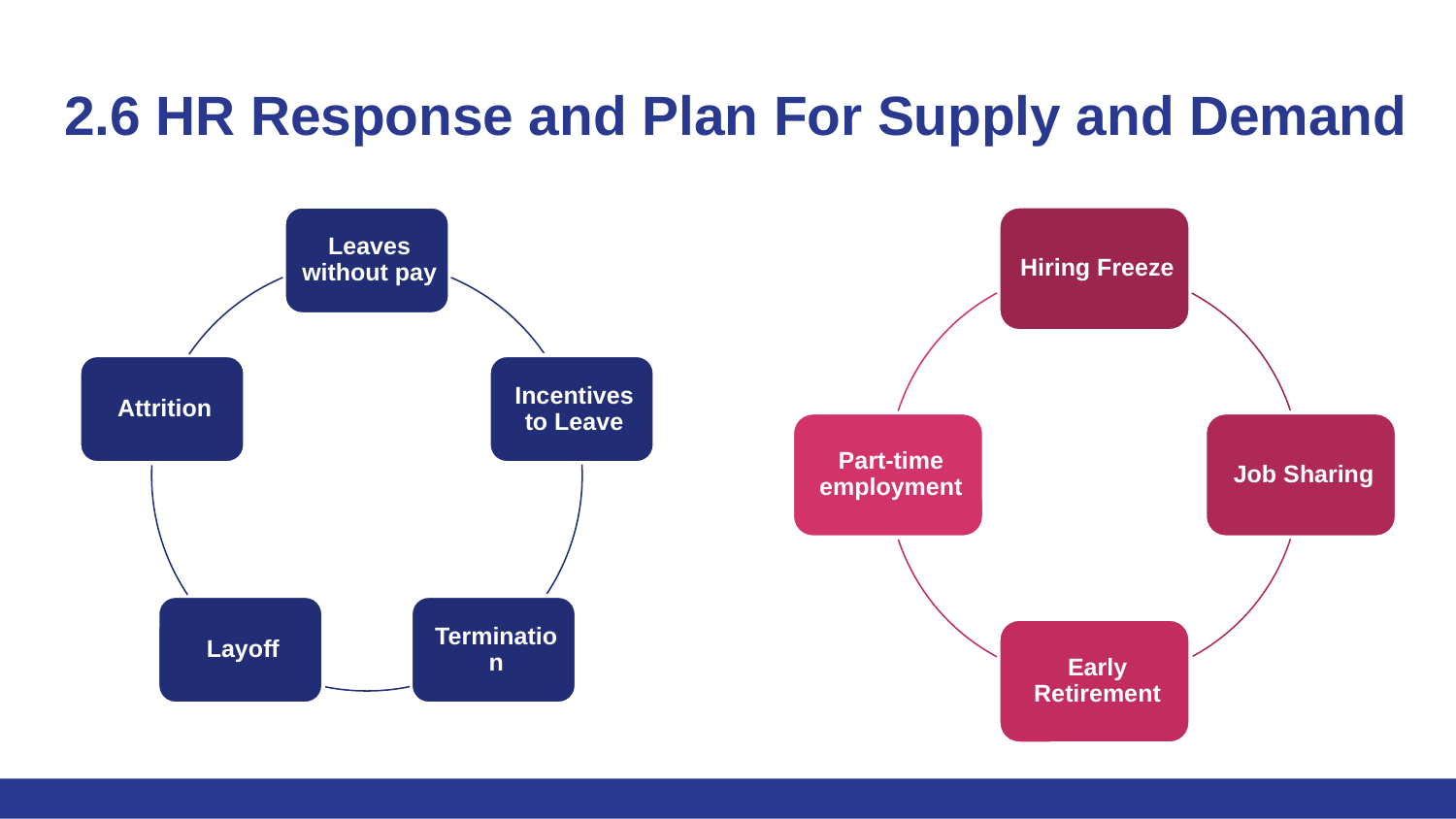

# 2.6 HR Response and Plan For Supply and Demand
Leaves without pay
Incentives to Leave
Termination
Layoff
Attrition
Hiring Freeze
Job Sharing
Early Retirement
Part-time employment